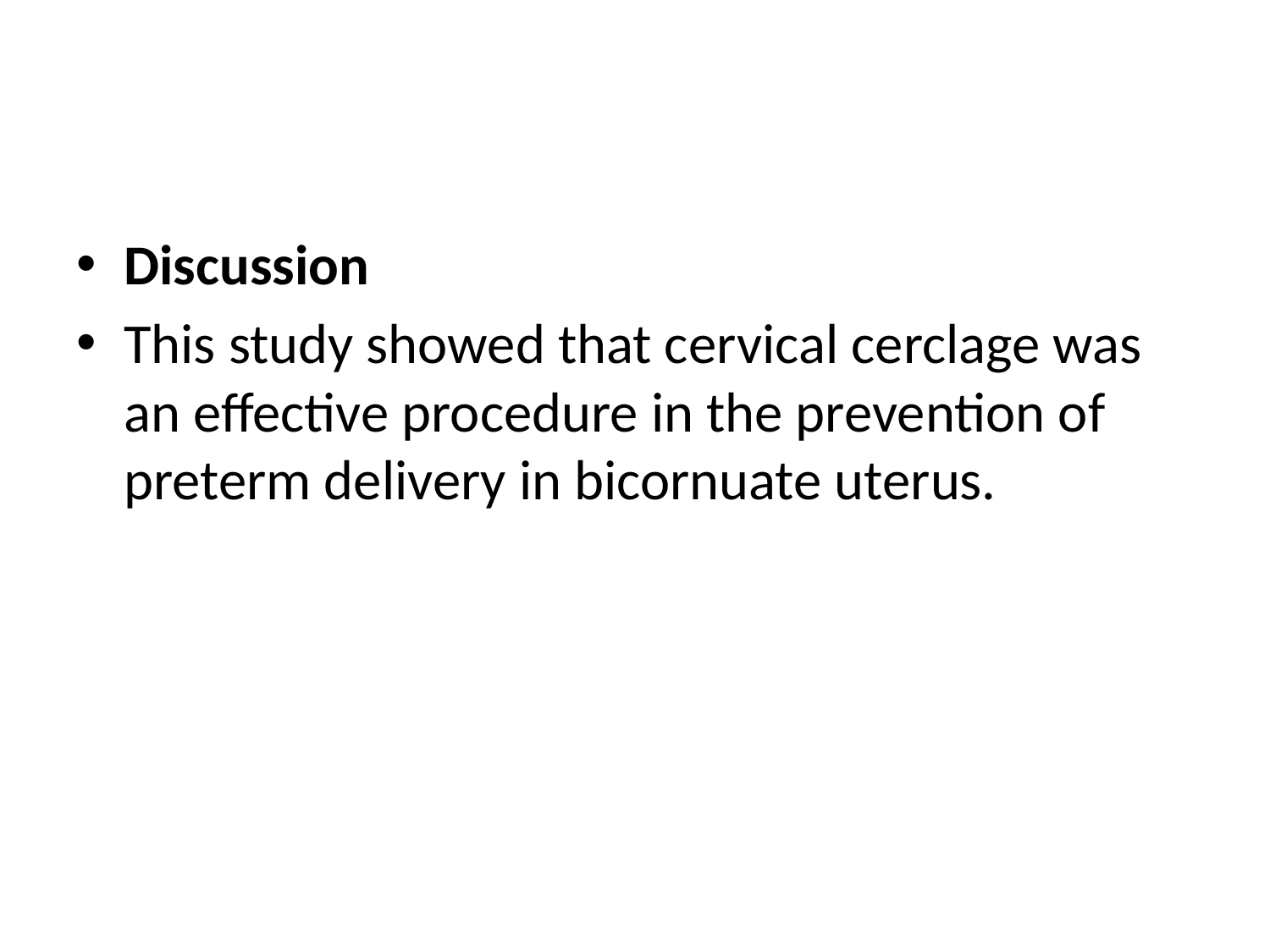

#
Discussion
This study showed that cervical cerclage was an effective procedure in the prevention of preterm delivery in bicornuate uterus.